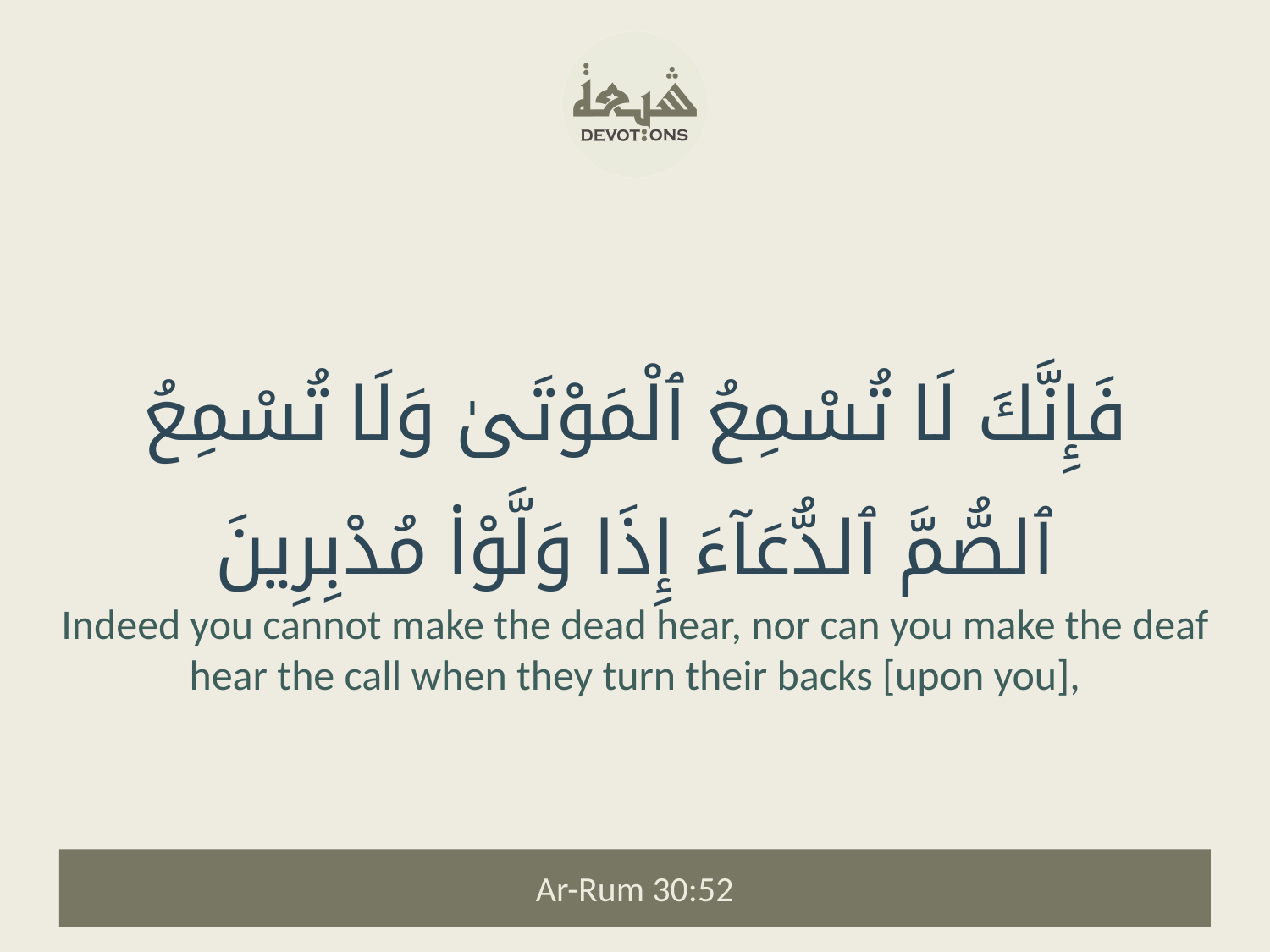

فَإِنَّكَ لَا تُسْمِعُ ٱلْمَوْتَىٰ وَلَا تُسْمِعُ ٱلصُّمَّ ٱلدُّعَآءَ إِذَا وَلَّوْا۟ مُدْبِرِينَ
Indeed you cannot make the dead hear, nor can you make the deaf hear the call when they turn their backs [upon you],
Ar-Rum 30:52